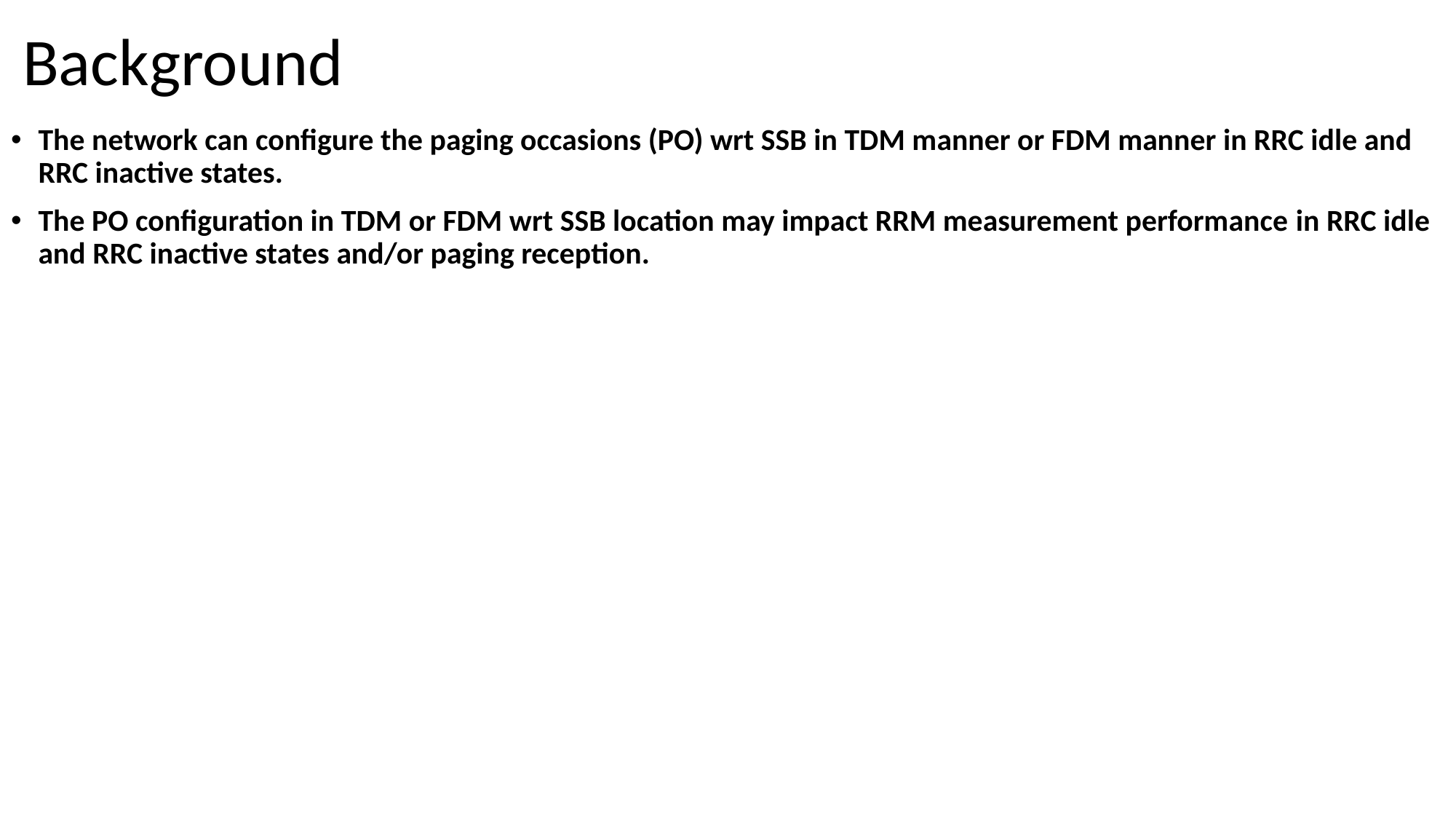

# Background
The network can configure the paging occasions (PO) wrt SSB in TDM manner or FDM manner in RRC idle and RRC inactive states.
The PO configuration in TDM or FDM wrt SSB location may impact RRM measurement performance in RRC idle and RRC inactive states and/or paging reception.